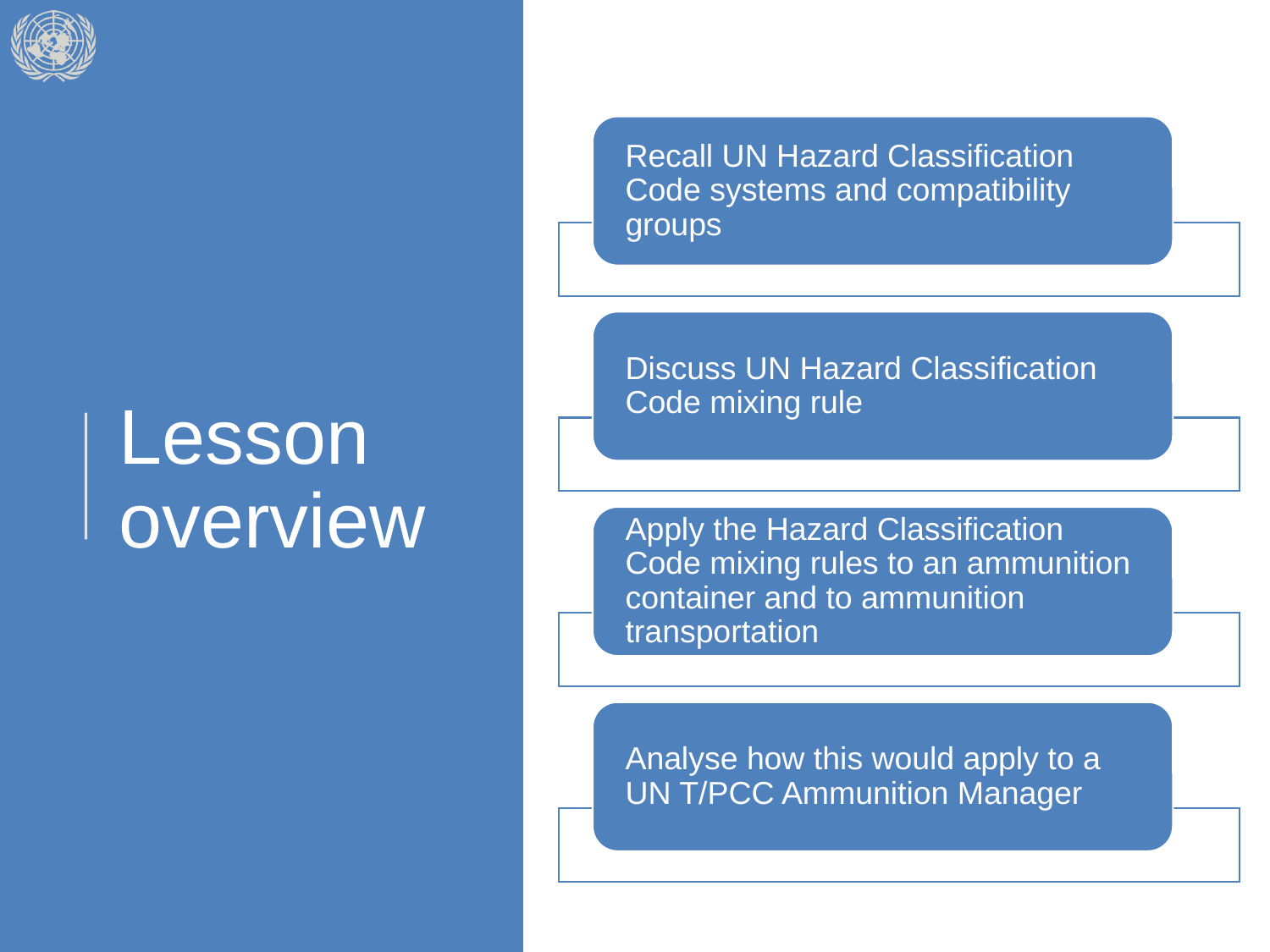

# Lesson overview
Recall UN Hazard Classification Code systems and compatibility groups
Discuss UN Hazard Classification Code mixing rule
Apply the Hazard Classification Code mixing rules to an ammunition container and to ammunition transportation
Analyse how this would apply to a UN T/PCC Ammunition Manager